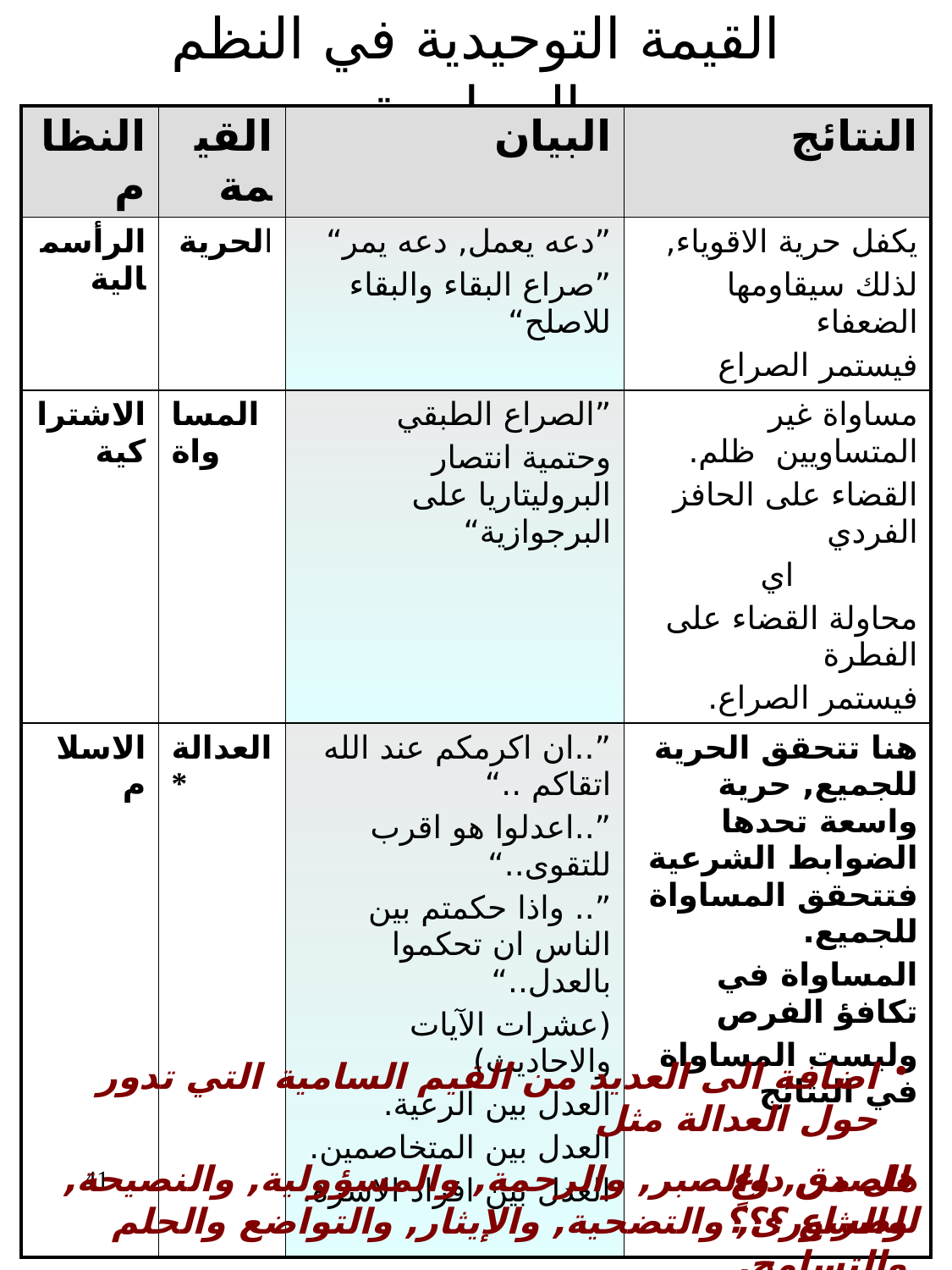

# القيمة التوحيدية في النظم السياسية
| النظام | القيمة | البيان | النتائج |
| --- | --- | --- | --- |
| الرأسمالية | الحرية | ”دعه يعمل, دعه يمر“ ”صراع البقاء والبقاء للاصلح“ | يكفل حرية الاقوياء, لذلك سيقاومها الضعفاء فيستمر الصراع |
| الاشتراكية | المساواة | ”الصراع الطبقي وحتمية انتصار البروليتاريا على البرجوازية“ | مساواة غير المتساويين ظلم. القضاء على الحافز الفردي اي محاولة القضاء على الفطرة فيستمر الصراع. |
| الاسلام | العدالة \* | ”..ان اكرمكم عند الله اتقاكم ..“ ”..اعدلوا هو اقرب للتقوى..“ ”.. واذا حكمتم بين الناس ان تحكموا بالعدل..“ (عشرات الآيات والاحاديث) العدل بين الرعية. العدل بين المتخاصمين. العدل بين افراد الاسرة. | هنا تتحقق الحرية للجميع, حرية واسعة تحدها الضوابط الشرعية فتتحقق المساواة للجميع. المساواة في تكافؤ الفرص وليست المساواة في النتائج هل من داعٍ للصراع ؟؟؟ |
اضافة الى العديد من القيم السامية التي تدور حول العدالة مثل
الصدق, والصبر, والرحمة, والمسؤولية, والنصيحة, والشورى, والتضحية, والإيثار, والتواضع والحلم والتسامح.
41